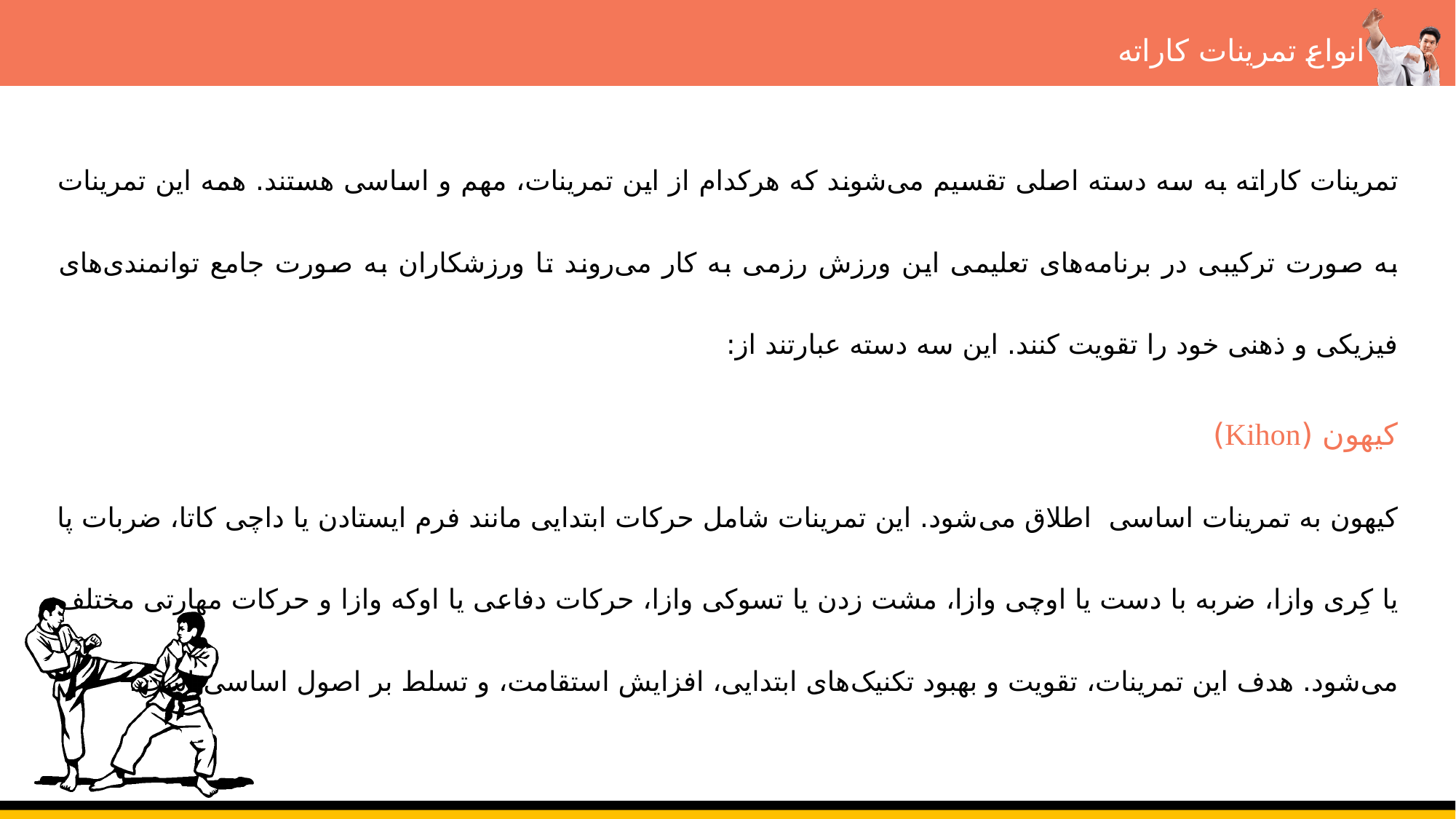

انواع تمرینات کاراته
تمرینات کاراته به سه دسته اصلی تقسیم می‌شوند که هرکدام از این تمرینات، مهم و اساسی هستند. همه این تمرینات به صورت ترکیبی در برنامه‌های تعلیمی این ورزش رزمی به کار می‌روند تا ورزشکاران به صورت جامع توانمندی‌های فیزیکی و ذهنی خود را تقویت کنند. این سه دسته عبارتند از:
کیهون (Kihon)
کیهون به تمرینات اساسی  اطلاق می‌شود. این تمرینات شامل حرکات ابتدایی مانند فرم ایستادن یا داچی کاتا، ضربات پا یا کِری وازا، ضربه با دست یا اوچی وازا، مشت زدن یا تسوکی وازا، حرکات دفاعی یا اوکه وازا و حرکات مهارتی مختلف می‌شود. هدف این تمرینات، تقویت و بهبود تکنیک‌های ابتدایی، افزایش استقامت، و تسلط بر اصول اساسی است.